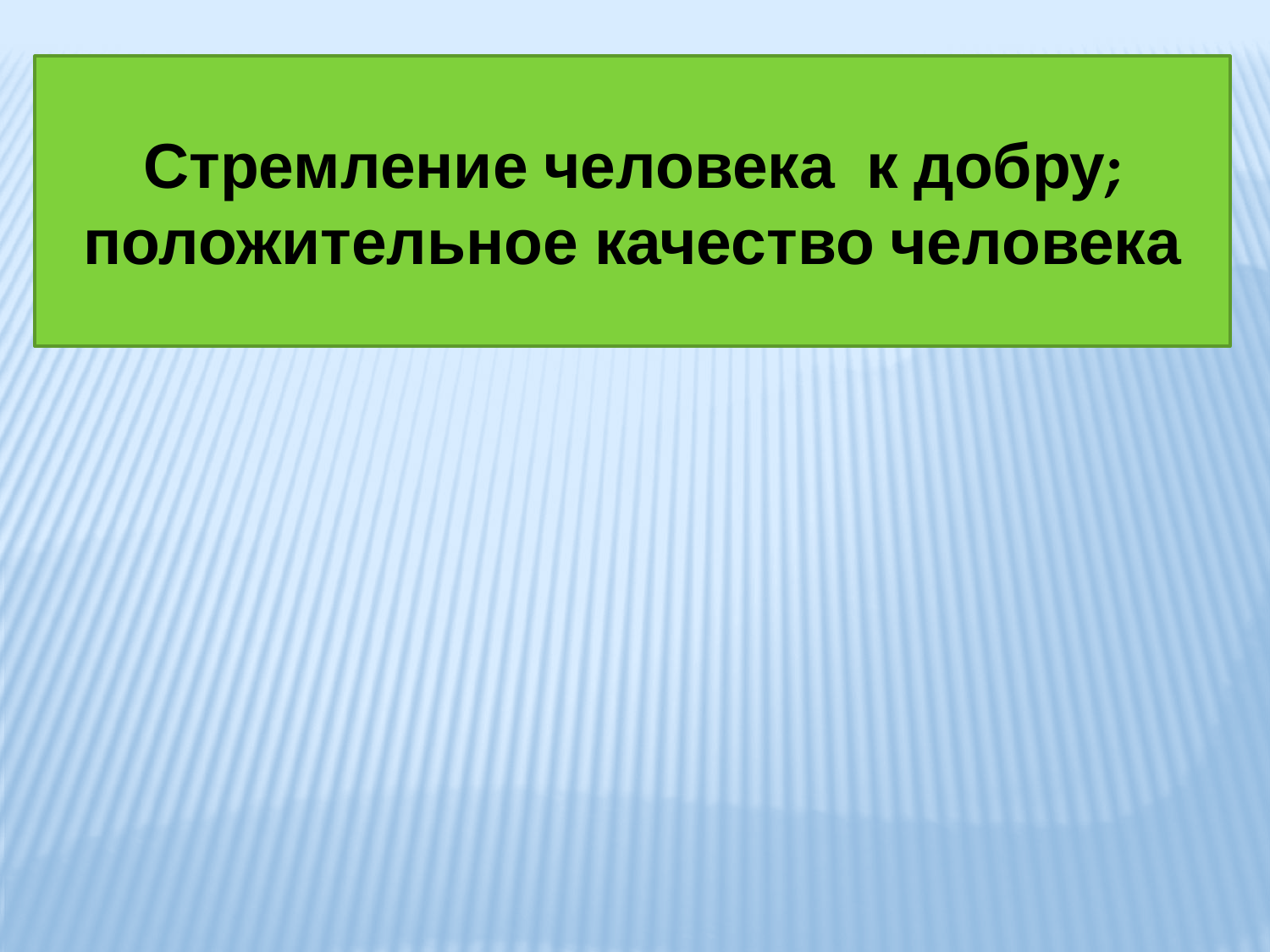

Стремление человека  к добру;
 положительное качество человека